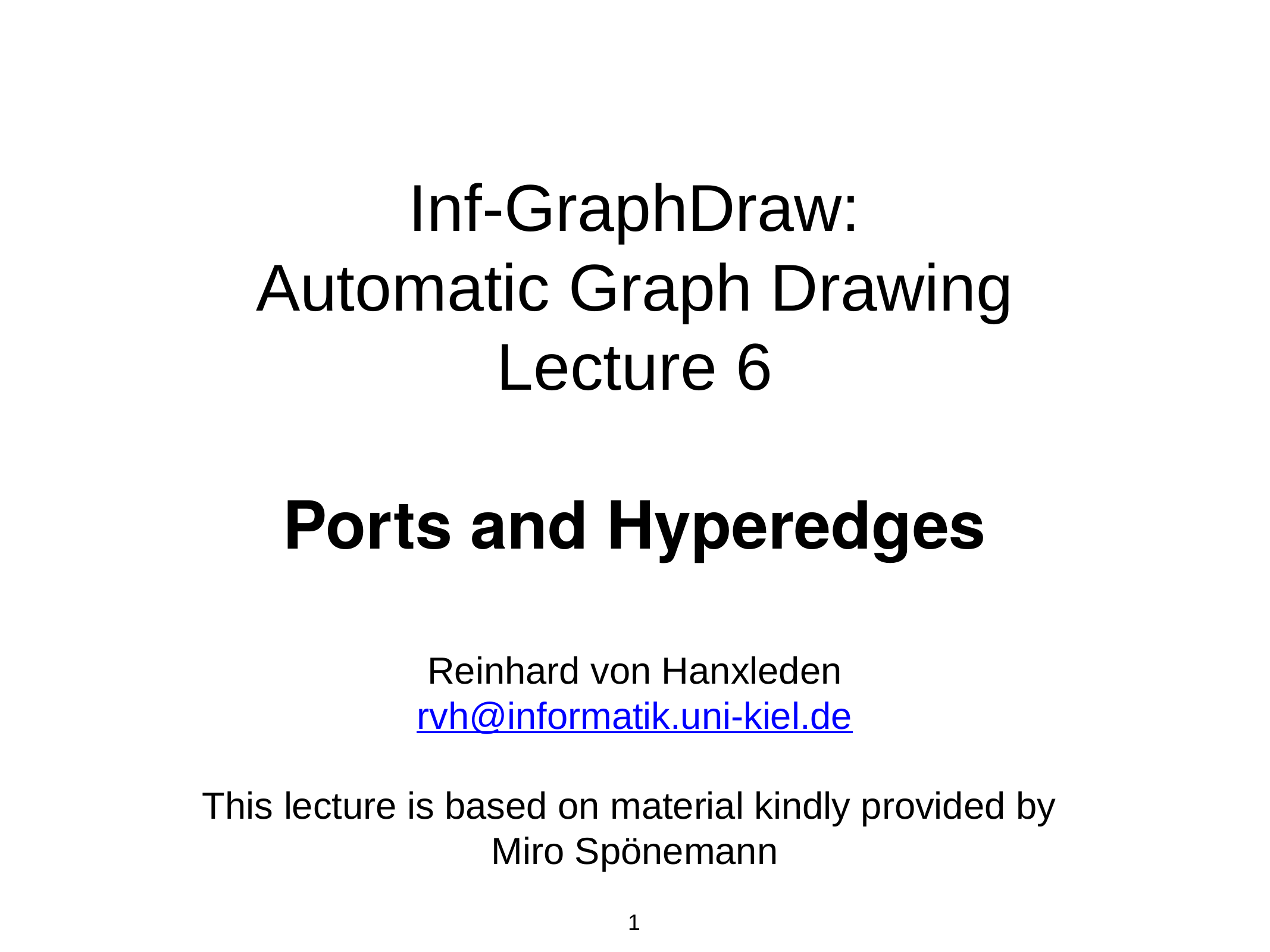

# Inf-GraphDraw:
Automatic Graph Drawing
Lecture 6

Ports and Hyperedges
Reinhard von Hanxleden
rvh@informatik.uni-kiel.de

This lecture is based on material kindly provided by
Miro Spönemann
1